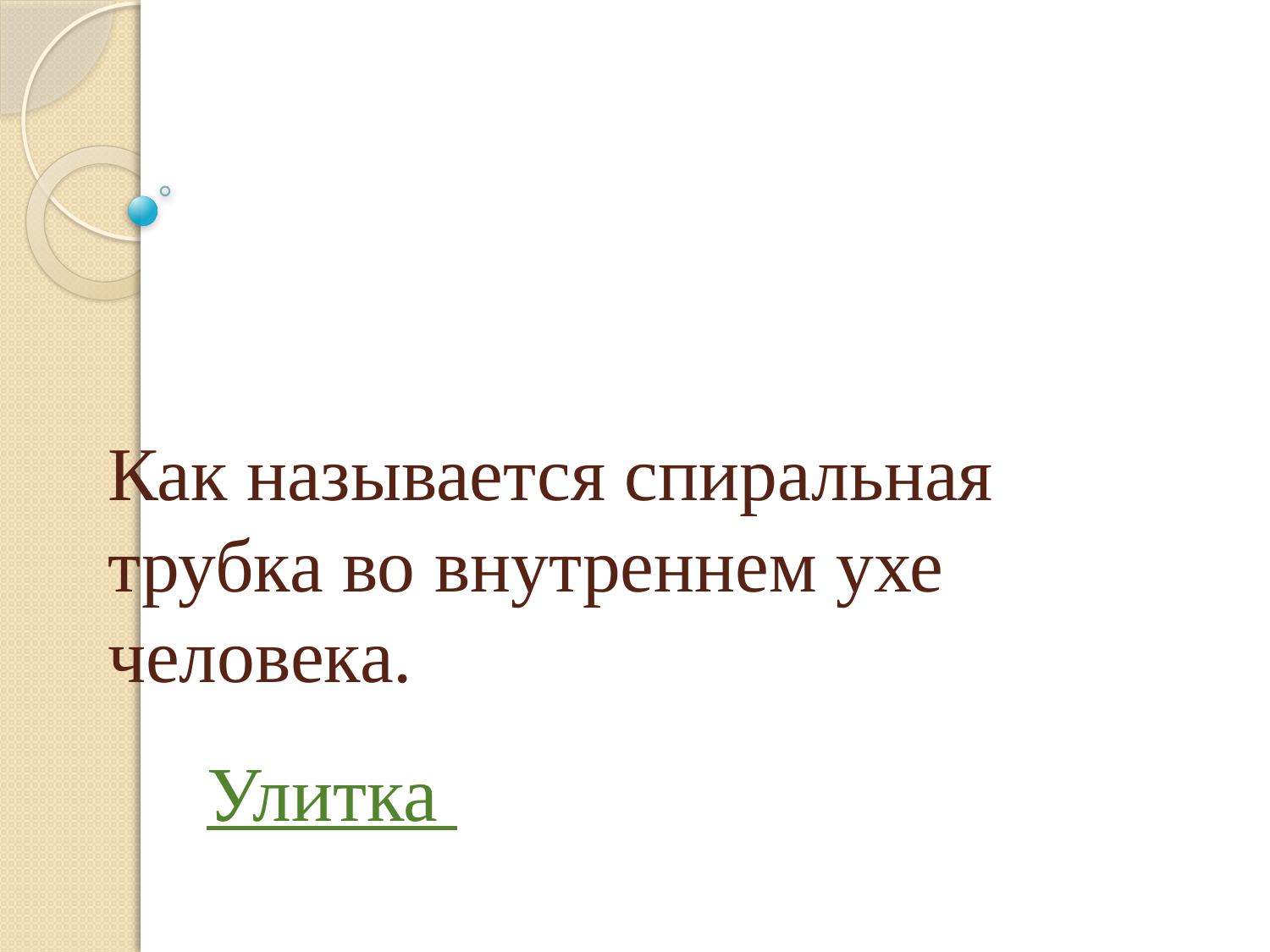

# Как называется спиральная трубка во внутреннем ухе человека.
Улитка